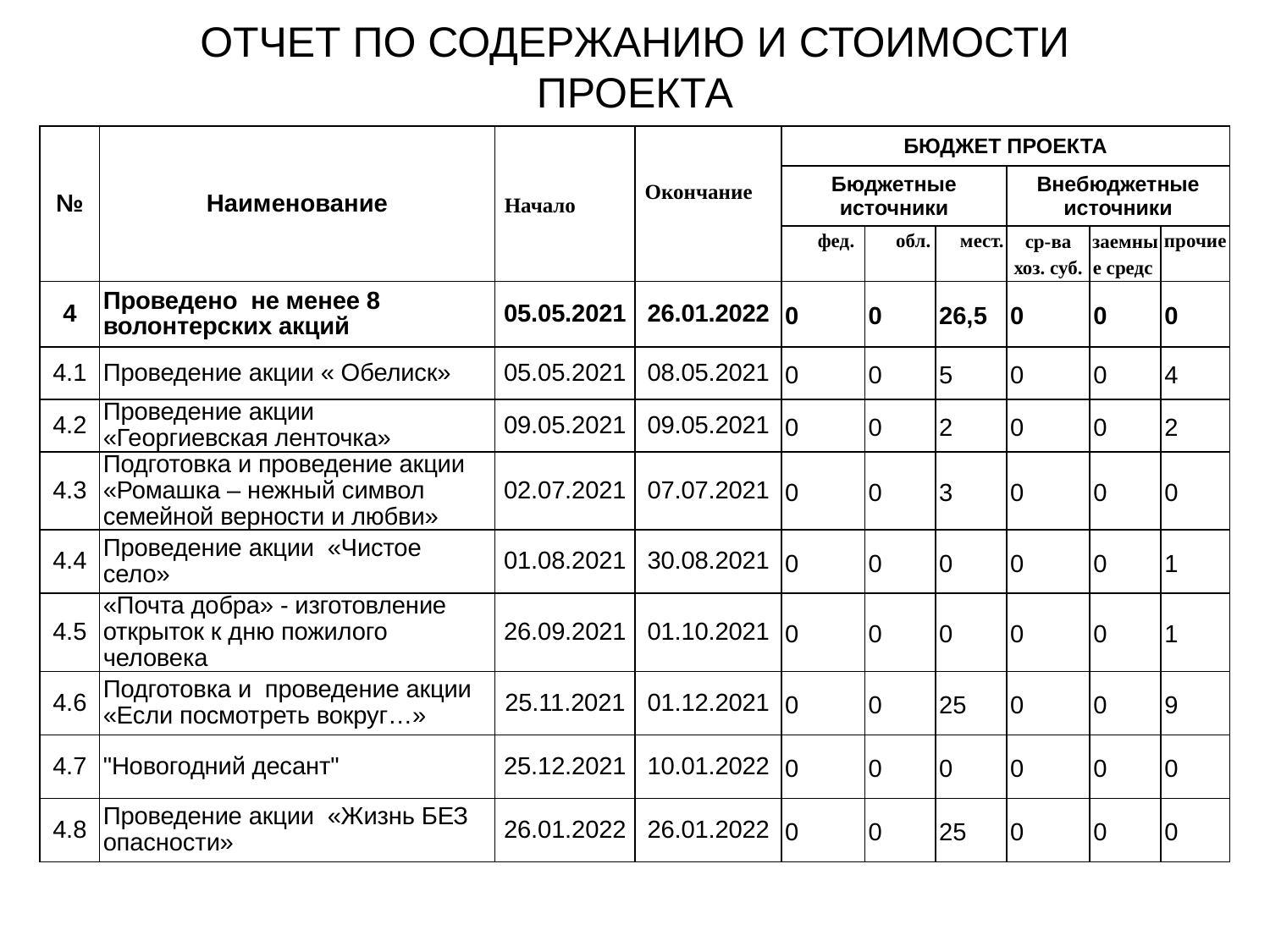

# ОТЧЕТ ПО СОДЕРЖАНИЮ И СТОИМОСТИ ПРОЕКТА
| № | Наименование | Начало | Окончание | БЮДЖЕТ ПРОЕКТА |  |  |  |  |  |
| --- | --- | --- | --- | --- | --- | --- | --- | --- | --- |
|  |  |  |  | Бюджетные источники |  |  | Внебюджетные источники |  |  |
|  |  |  |  | фед. | обл. | мест. | ср-ва хоз. суб. | заемные средс | прочие |
| 4 | Проведено не менее 8 волонтерских акций | 05.05.2021 | 26.01.2022 | 0 | 0 | 26,5 | 0 | 0 | 0 |
| 4.1 | Проведение акции « Обелиск» | 05.05.2021 | 08.05.2021 | 0 | 0 | 5 | 0 | 0 | 4 |
| 4.2 | Проведение акции «Георгиевская ленточка» | 09.05.2021 | 09.05.2021 | 0 | 0 | 2 | 0 | 0 | 2 |
| 4.3 | Подготовка и проведение акции «Ромашка – нежный символ семейной верности и любви» | 02.07.2021 | 07.07.2021 | 0 | 0 | 3 | 0 | 0 | 0 |
| 4.4 | Проведение акции «Чистое село» | 01.08.2021 | 30.08.2021 | 0 | 0 | 0 | 0 | 0 | 1 |
| 4.5 | «Почта добра» - изготовление открыток к дню пожилого человека | 26.09.2021 | 01.10.2021 | 0 | 0 | 0 | 0 | 0 | 1 |
| 4.6 | Подготовка и проведение акции «Если посмотреть вокруг…» | 25.11.2021 | 01.12.2021 | 0 | 0 | 25 | 0 | 0 | 9 |
| 4.7 | "Новогодний десант" | 25.12.2021 | 10.01.2022 | 0 | 0 | 0 | 0 | 0 | 0 |
| 4.8 | Проведение акции «Жизнь БЕЗ опасности» | 26.01.2022 | 26.01.2022 | 0 | 0 | 25 | 0 | 0 | 0 |